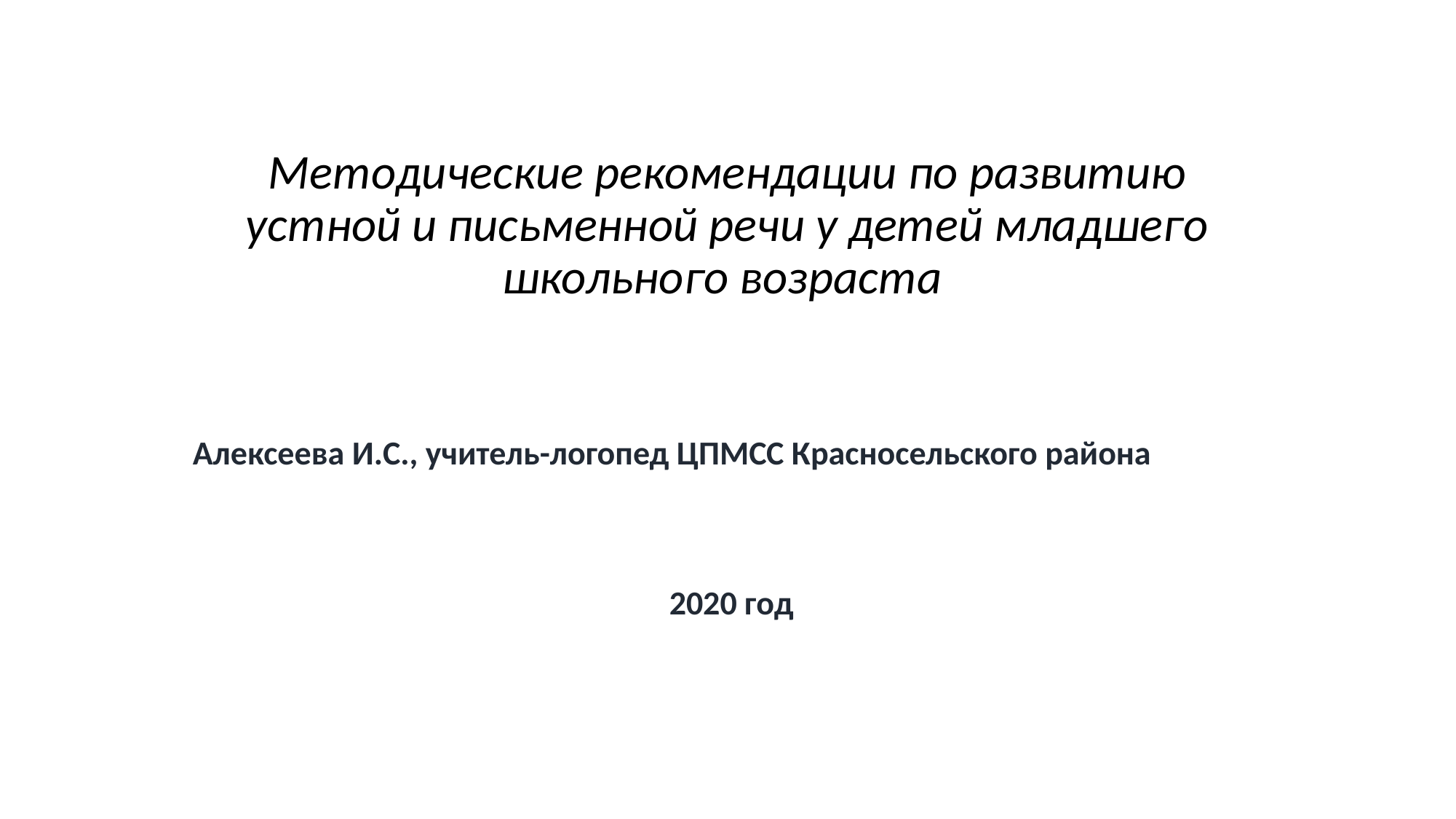

# Методические рекомендации по развитию устной и письменной речи у детей младшего школьного возраста
Алексеева И.С., учитель-логопед ЦПМСС Красносельского района

 2020 год